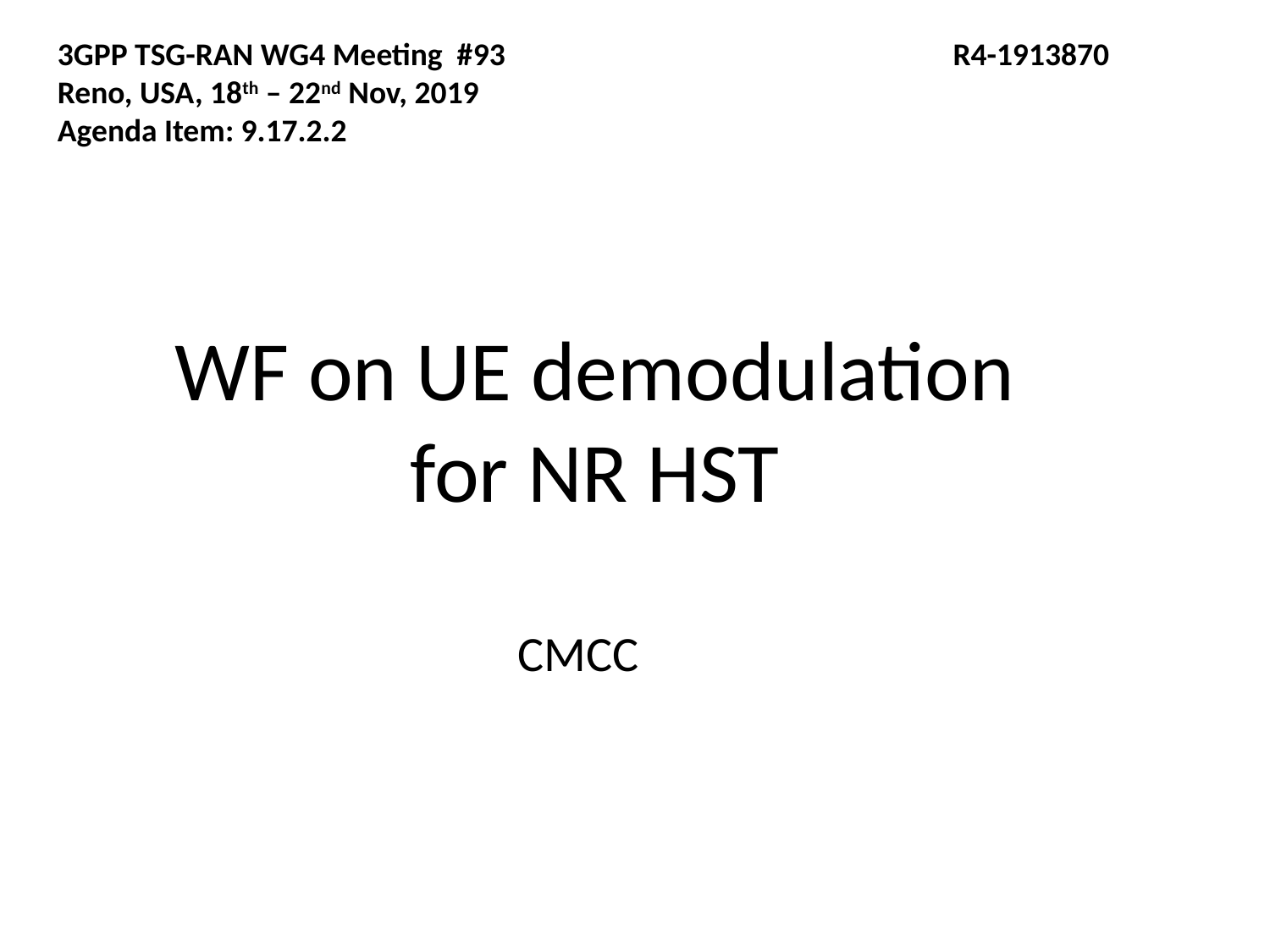

3GPP TSG-RAN WG4 Meeting  #93	                                                      R4-1913870
Reno, USA, 18th – 22nd Nov, 2019
Agenda Item: 9.17.2.2
WF on UE demodulation for NR HST
CMCC